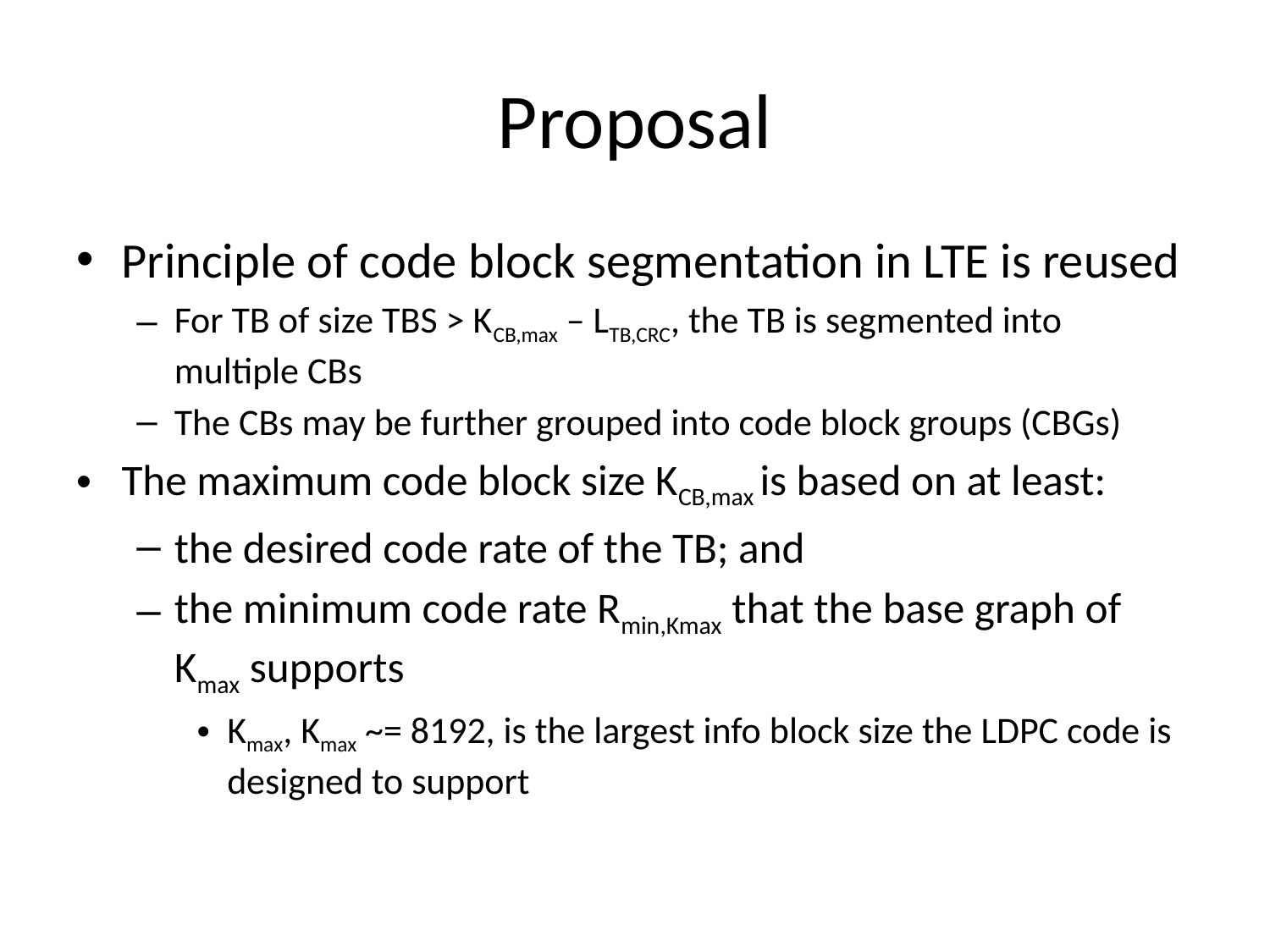

# Proposal
Principle of code block segmentation in LTE is reused
For TB of size TBS > KCB,max – LTB,CRC, the TB is segmented into multiple CBs
The CBs may be further grouped into code block groups (CBGs)
The maximum code block size KCB,max is based on at least:
the desired code rate of the TB; and
the minimum code rate Rmin,Kmax that the base graph of Kmax supports
Kmax, Kmax ~= 8192, is the largest info block size the LDPC code is designed to support